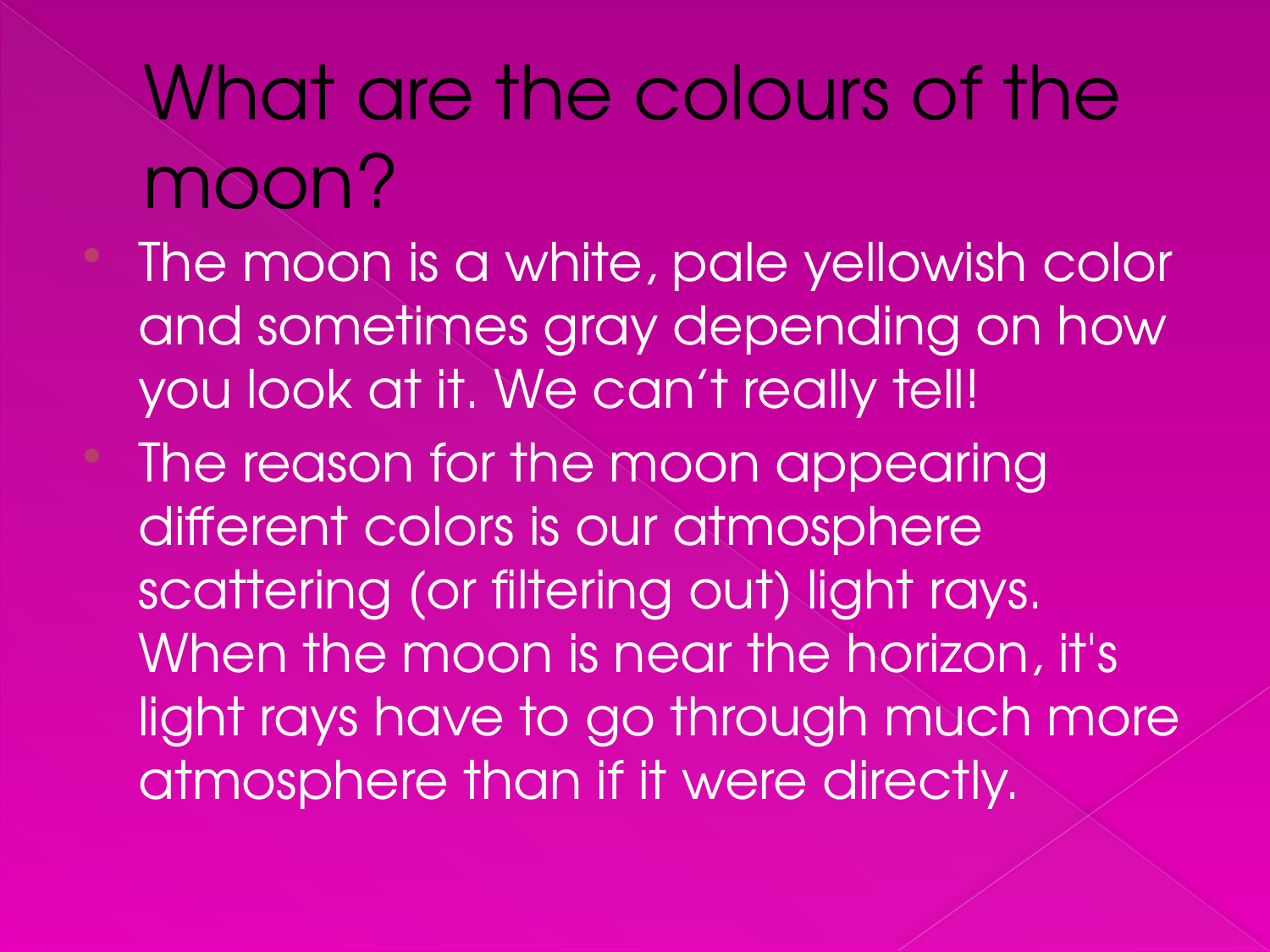

# What are the colours of the moon?
The moon is a white, pale yellowish color and sometimes gray depending on how you look at it. We can’t really tell!
The reason for the moon appearing different colors is our atmosphere scattering (or filtering out) light rays. When the moon is near the horizon, it's light rays have to go through much more atmosphere than if it were directly.